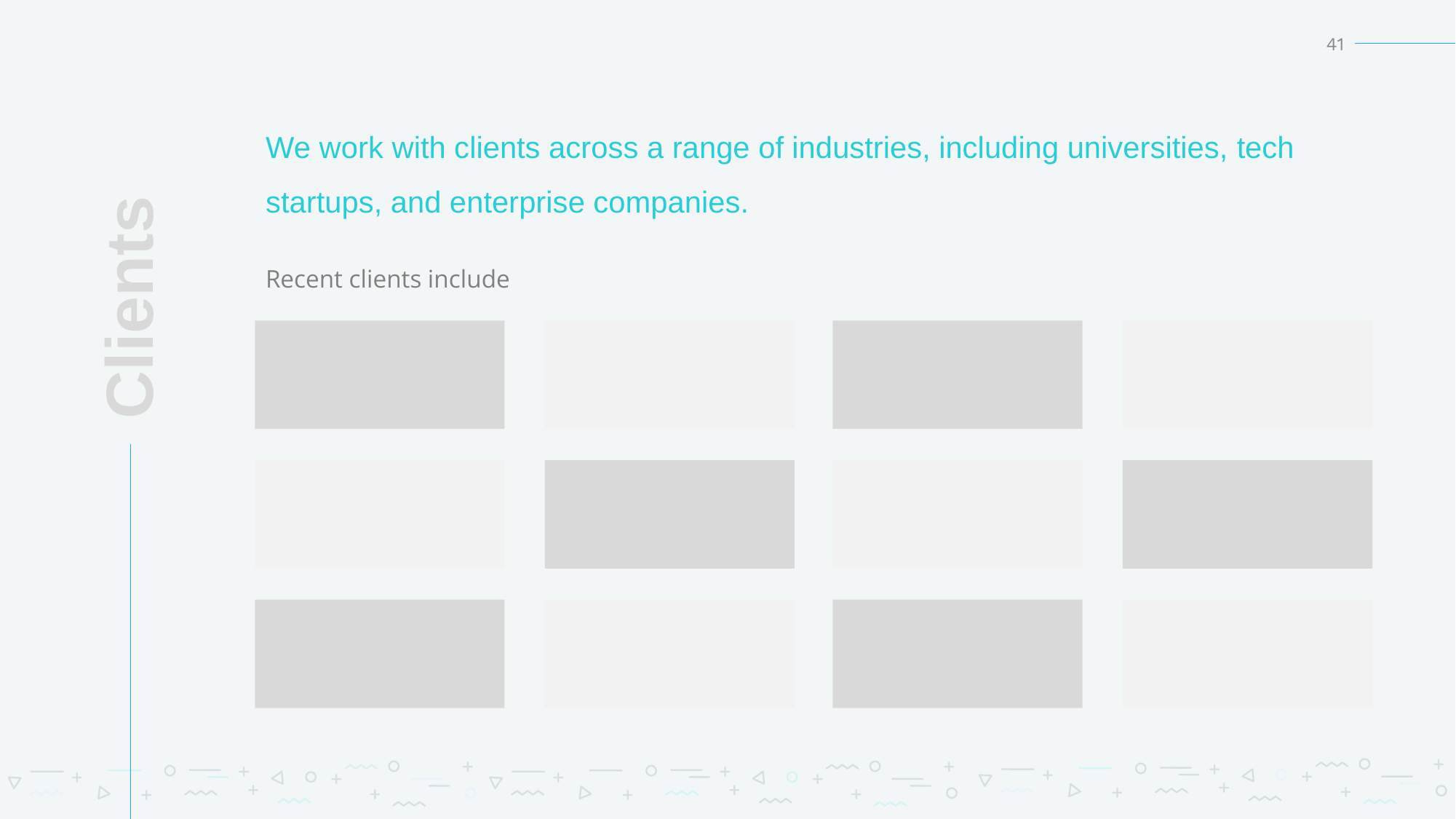

41
We work with clients across a range of industries, including universities, tech startups, and enterprise companies.
Clients
Recent clients include